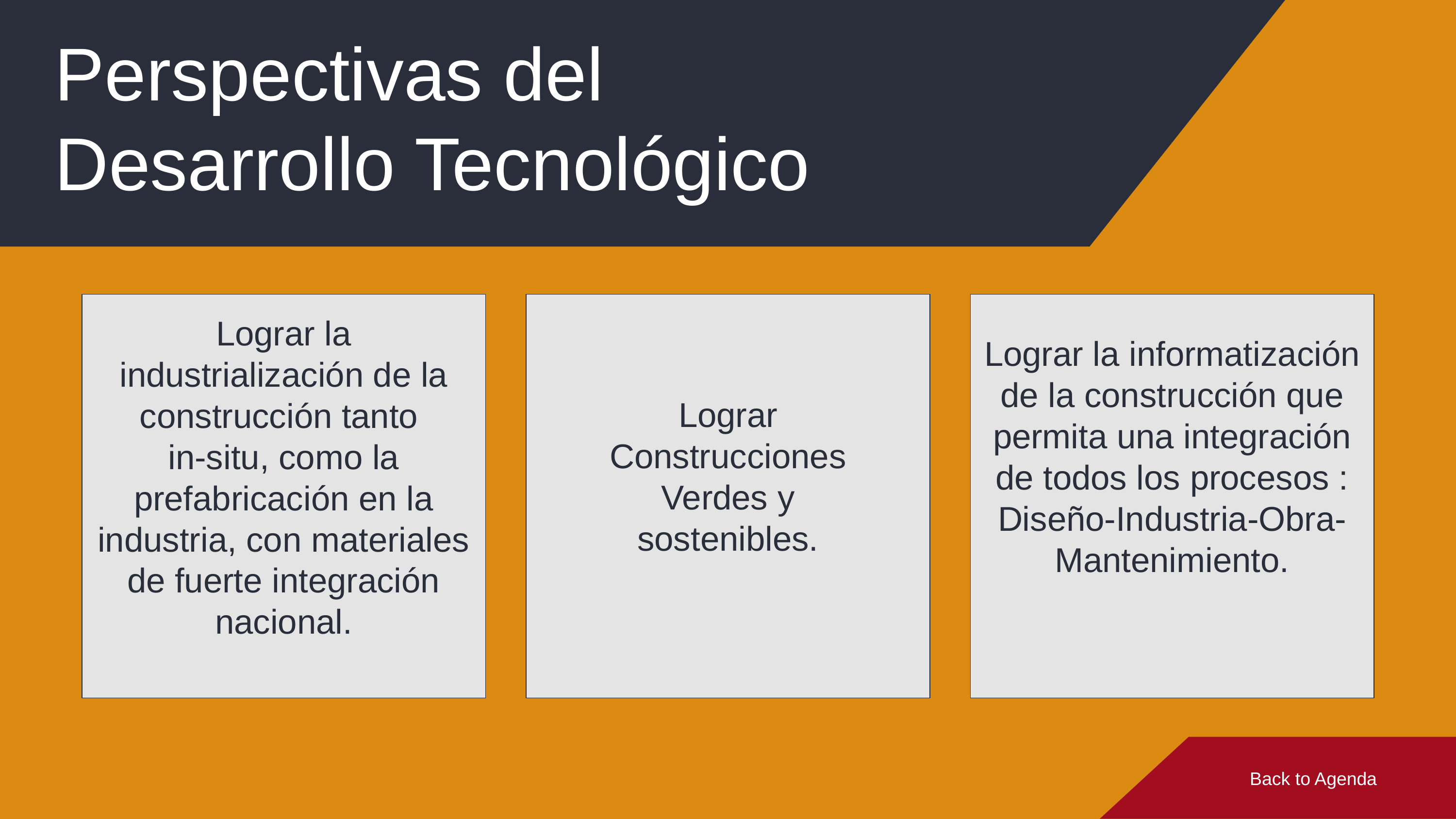

Perspectivas del
Desarrollo Tecnológico

Lograr la industrialización de la construcción tanto
in-situ, como la prefabricación en la industria, con materiales de fuerte integración nacional.

Lograr la informatización de la construcción que permita una integración de todos los procesos :
Diseño-Industria-Obra-Mantenimiento.

Lograr Construcciones Verdes y sostenibles.

Back to Agenda